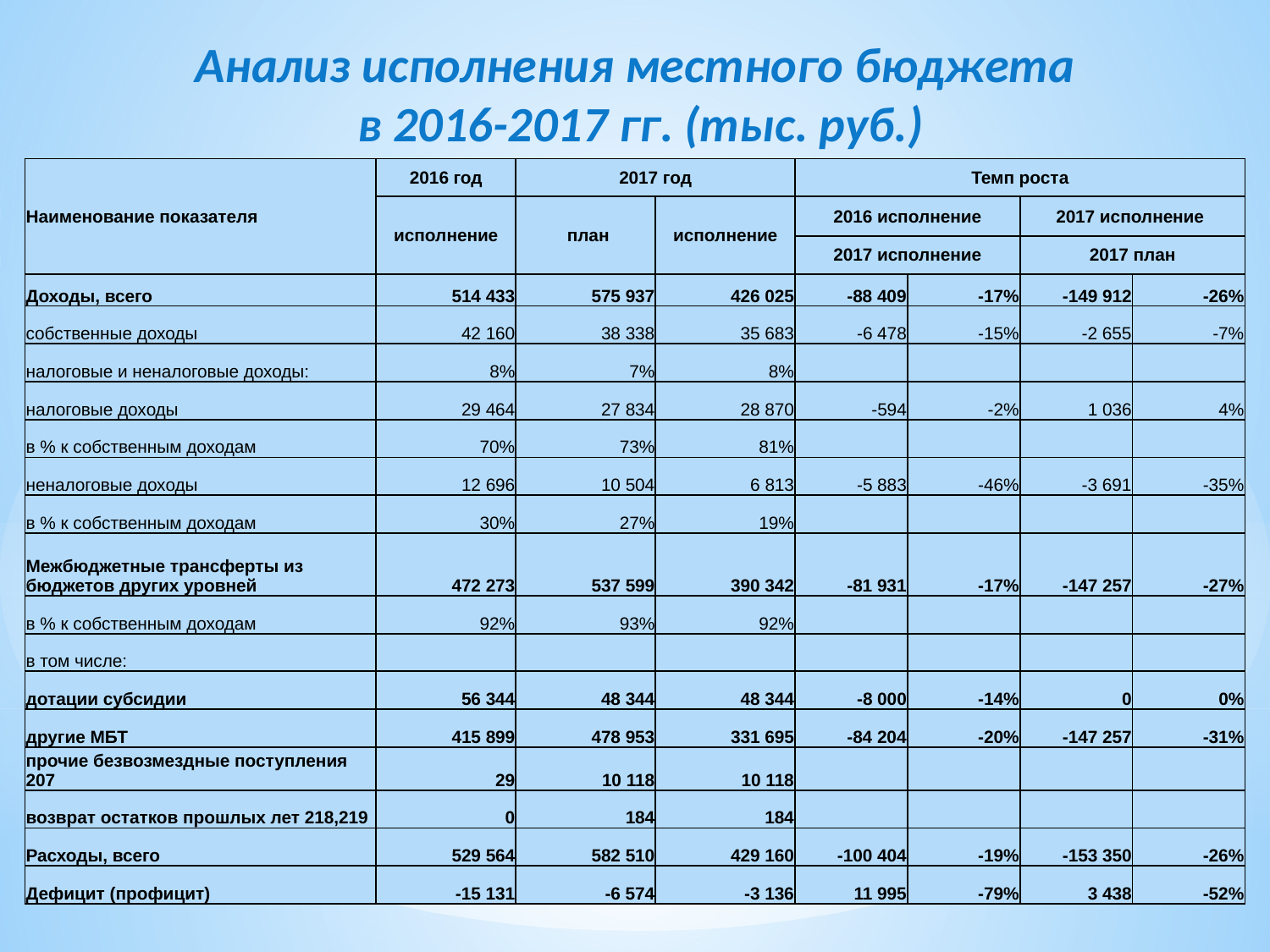

Анализ исполнения местного бюджета
 в 2016-2017 гг. (тыс. руб.)
| Наименование показателя | 2016 год | 2017 год |  | Темп роста |  |  |  |
| --- | --- | --- | --- | --- | --- | --- | --- |
|  | исполнение | план | исполнение | 2016 исполнение |  | 2017 исполнение |  |
|  |  |  |  | 2017 исполнение |  | 2017 план |  |
| Доходы, всего | 514 433 | 575 937 | 426 025 | -88 409 | -17% | -149 912 | -26% |
| собственные доходы | 42 160 | 38 338 | 35 683 | -6 478 | -15% | -2 655 | -7% |
| налоговые и неналоговые доходы: | 8% | 7% | 8% |  |  |  |  |
| налоговые доходы | 29 464 | 27 834 | 28 870 | -594 | -2% | 1 036 | 4% |
| в % к собственным доходам | 70% | 73% | 81% |  |  |  |  |
| неналоговые доходы | 12 696 | 10 504 | 6 813 | -5 883 | -46% | -3 691 | -35% |
| в % к собственным доходам | 30% | 27% | 19% |  |  |  |  |
| Межбюджетные трансферты из бюджетов других уровней | 472 273 | 537 599 | 390 342 | -81 931 | -17% | -147 257 | -27% |
| в % к собственным доходам | 92% | 93% | 92% |  |  |  |  |
| в том числе: |  |  |  |  |  |  |  |
| дотации субсидии | 56 344 | 48 344 | 48 344 | -8 000 | -14% | 0 | 0% |
| другие МБТ | 415 899 | 478 953 | 331 695 | -84 204 | -20% | -147 257 | -31% |
| прочие безвозмездные поступления 207 | 29 | 10 118 | 10 118 |  |  |  |  |
| возврат остатков прошлых лет 218,219 | 0 | 184 | 184 |  |  |  |  |
| Расходы, всего | 529 564 | 582 510 | 429 160 | -100 404 | -19% | -153 350 | -26% |
| Дефицит (профицит) | -15 131 | -6 574 | -3 136 | 11 995 | -79% | 3 438 | -52% |